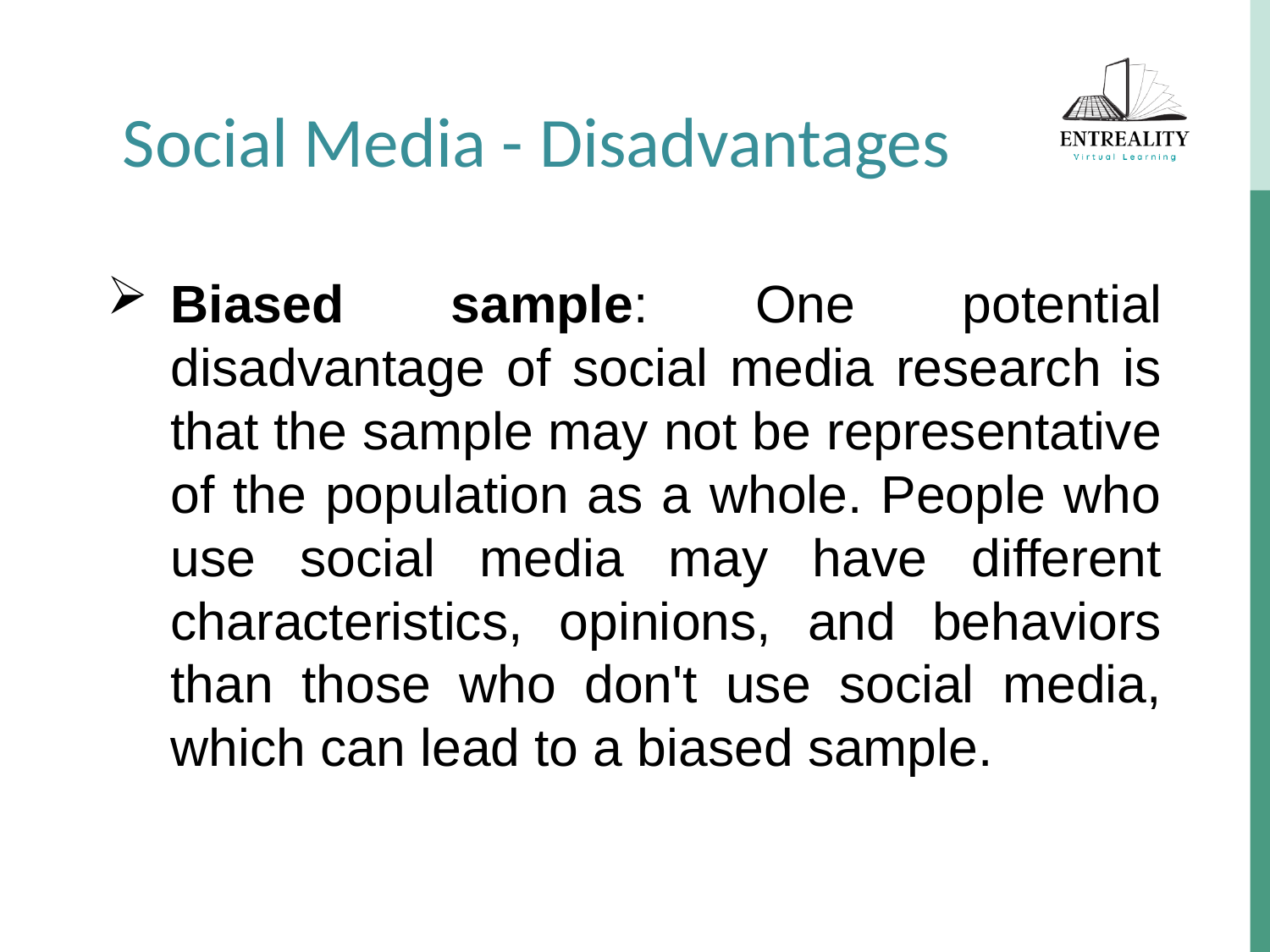

Social Media - Disadvantages
Biased sample: One potential disadvantage of social media research is that the sample may not be representative of the population as a whole. People who use social media may have different characteristics, opinions, and behaviors than those who don't use social media, which can lead to a biased sample.